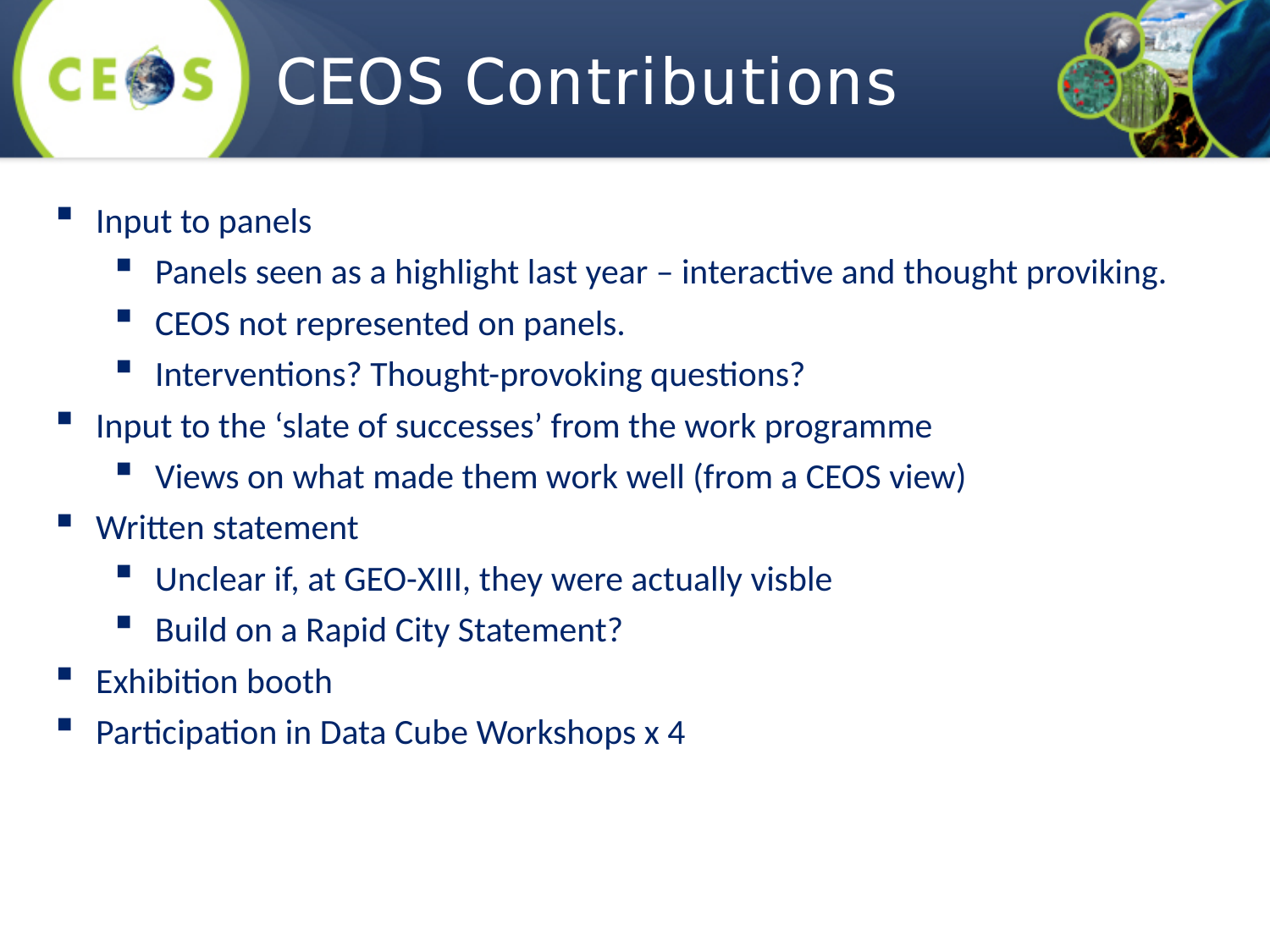

CEOS Contributions
Input to panels
Panels seen as a highlight last year – interactive and thought proviking.
CEOS not represented on panels.
Interventions? Thought-provoking questions?
Input to the ‘slate of successes’ from the work programme
Views on what made them work well (from a CEOS view)
Written statement
Unclear if, at GEO-XIII, they were actually visble
Build on a Rapid City Statement?
Exhibition booth
Participation in Data Cube Workshops x 4